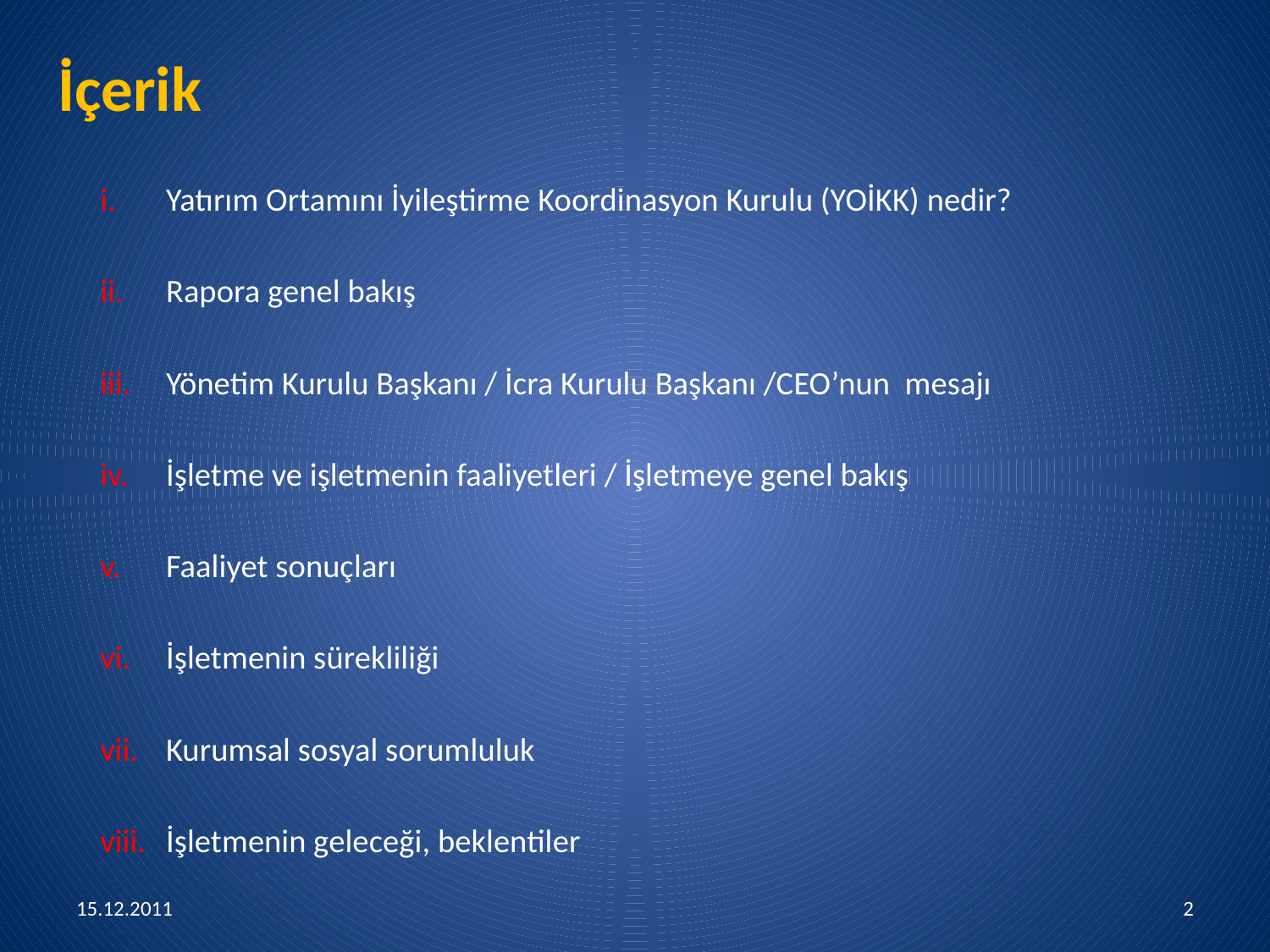

# İçerik

Yatırım Ortamını İyileştirme Koordinasyon Kurulu (YOİKK) nedir?

Rapora genel bakış

Yönetim Kurulu Başkanı / İcra Kurulu Başkanı /CEO’nun  mesajı

İşletme ve işletmenin faaliyetleri / İşletmeye genel bakış

Faaliyet sonuçları

İşletmenin sürekliliği

Kurumsal sosyal sorumluluk

İşletmenin geleceği, beklentiler

15.12.2011
2